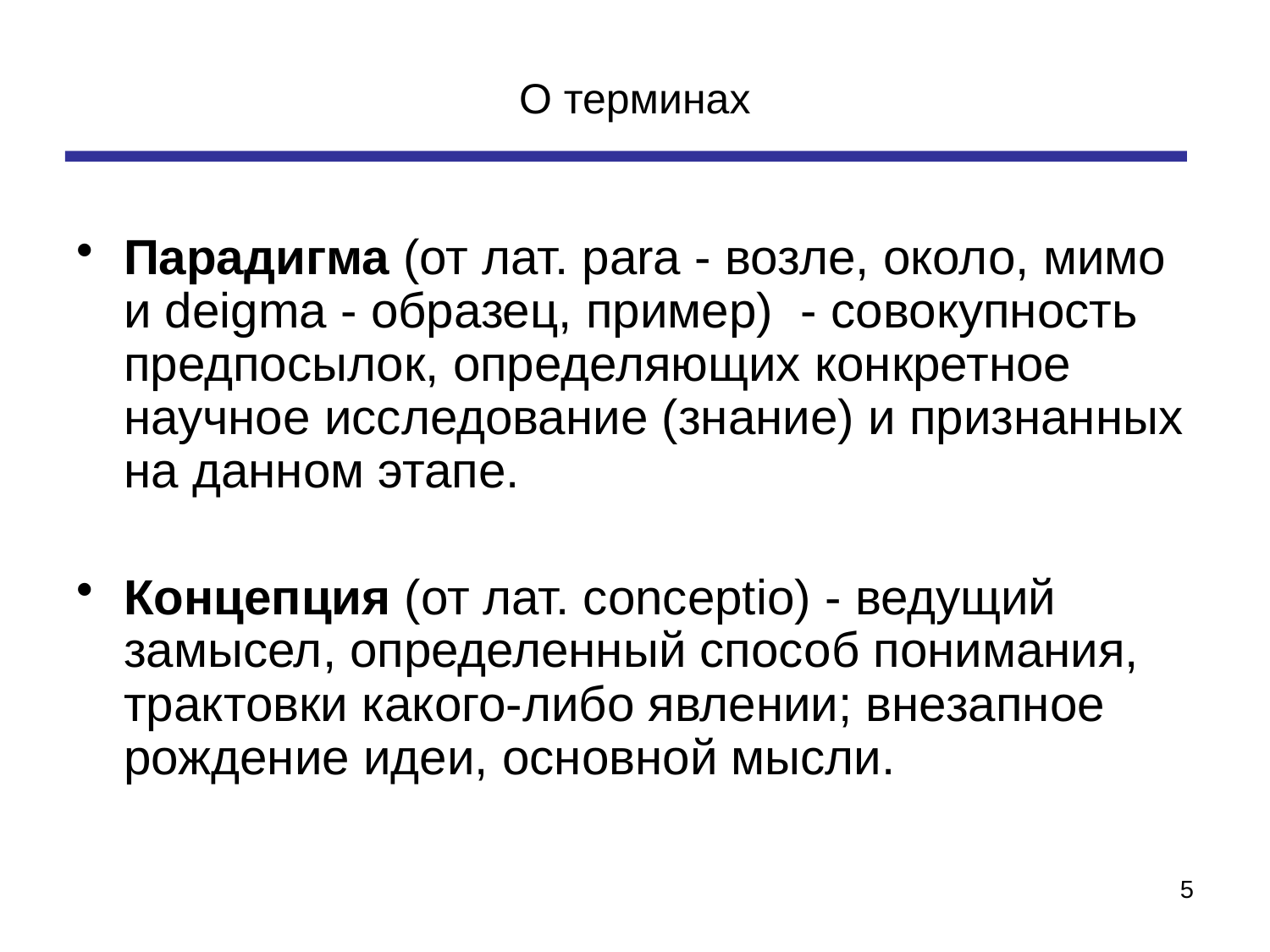

# О терминах

Парадигма (от лат. para - возле, около, мимо и deigma - образец, пример)  - совокупность предпосылок, определяющих конкретное научное исследование (знание) и признанных на данном этапе.

Концепция (от лат. conceptio) - ведущий замысел, определенный способ понимания, трактовки какого-либо явлении; внезапное рождение идеи, основной мысли.

5